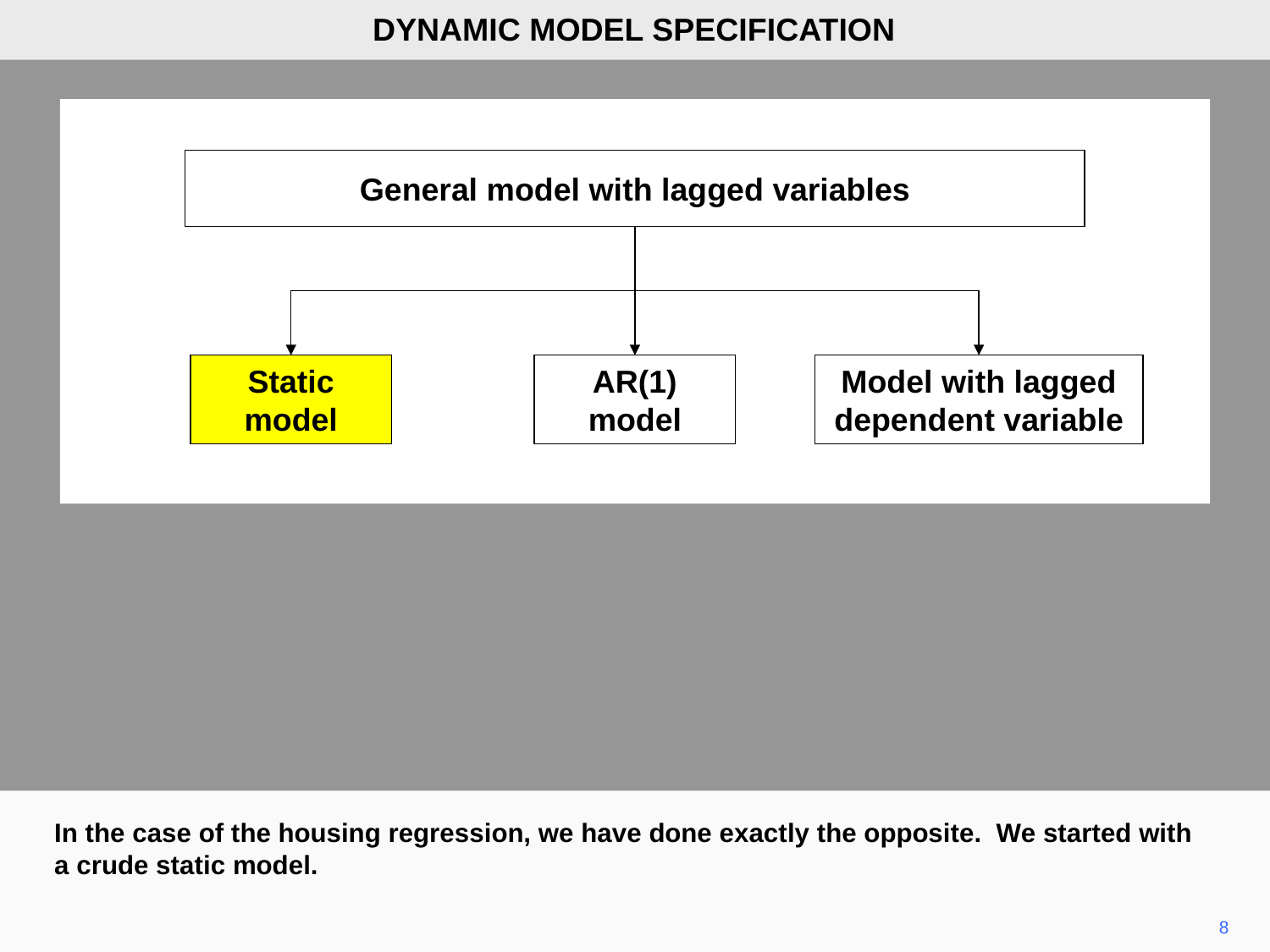

DYNAMIC MODEL SPECIFICATION

General model with lagged variables
Static model
AR(1) model
Model with lagged dependent variable

In the case of the housing regression, we have done exactly the opposite.  We started with a crude static model.
8